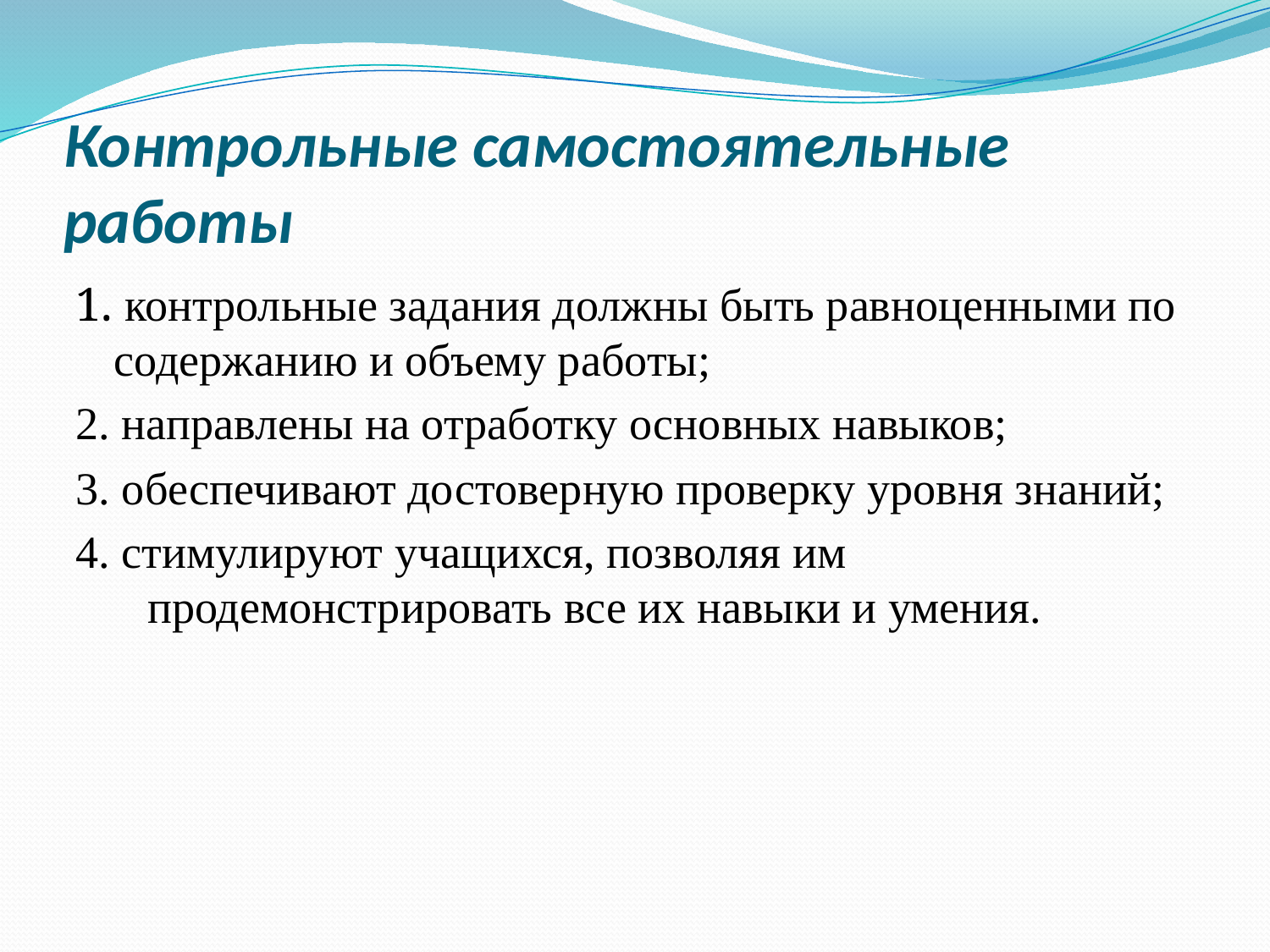

# Контрольные самостоятельные работы
1. контрольные задания должны быть равноценными по содержанию и объему работы;
2. направлены на отработку основных навыков;
3. обеспечивают достоверную проверку уровня знаний;
4. стимулируют учащихся, позволяя им продемонстрировать все их навыки и умения.